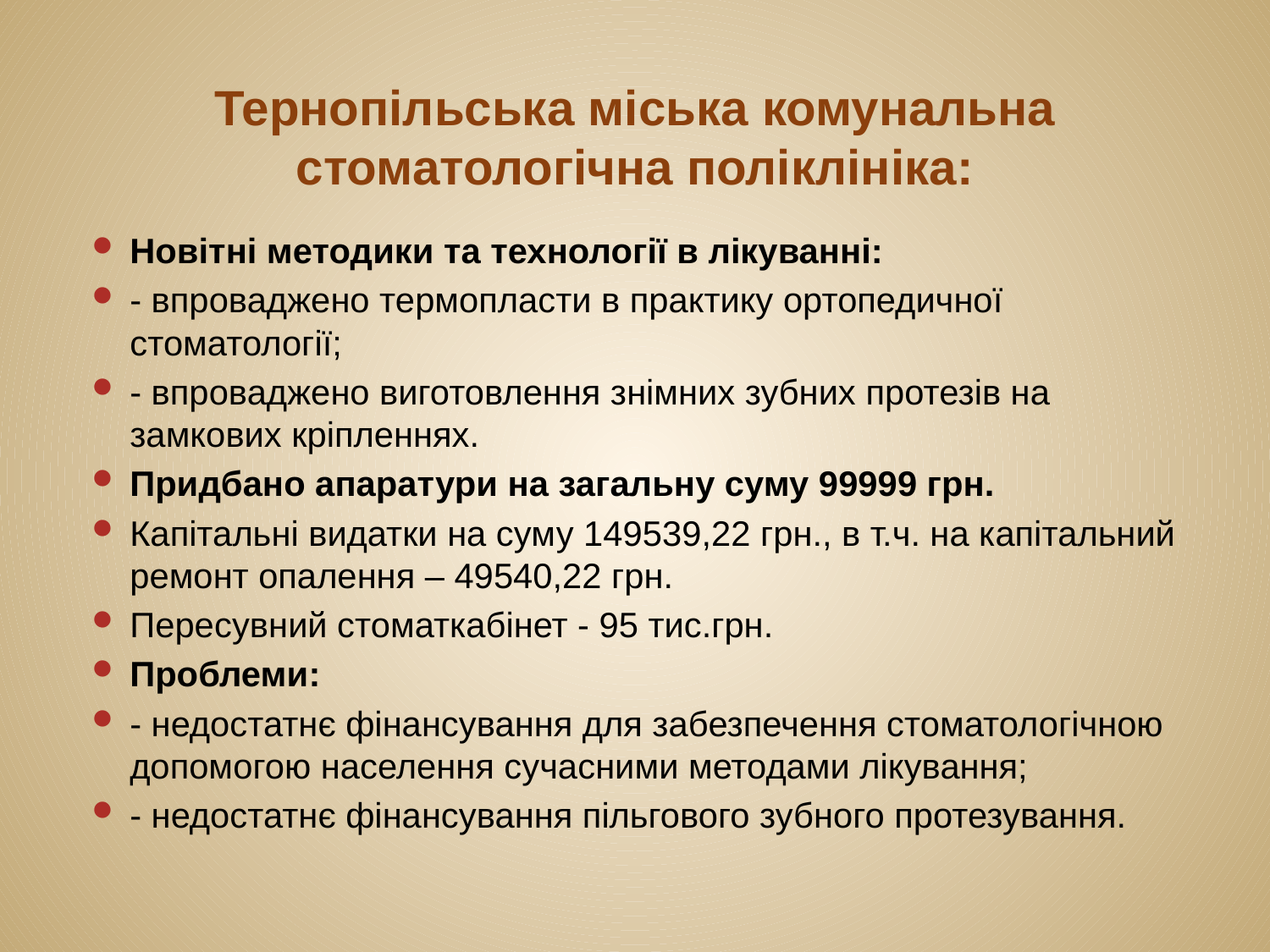

# Тернопільська міська комунальна стоматологічна поліклініка:
Новітні методики та технології в лікуванні:
- впроваджено термопласти в практику ортопедичної стоматології;
- впроваджено виготовлення знімних зубних протезів на замкових кріпленнях.
Придбано апаратури на загальну суму 99999 грн.
Капітальні видатки на суму 149539,22 грн., в т.ч. на капітальний ремонт опалення – 49540,22 грн.
Пересувний стоматкабінет - 95 тис.грн.
Проблеми:
- недостатнє фінансування для забезпечення стоматологічною допомогою населення сучасними методами лікування;
- недостатнє фінансування пільгового зубного протезування.